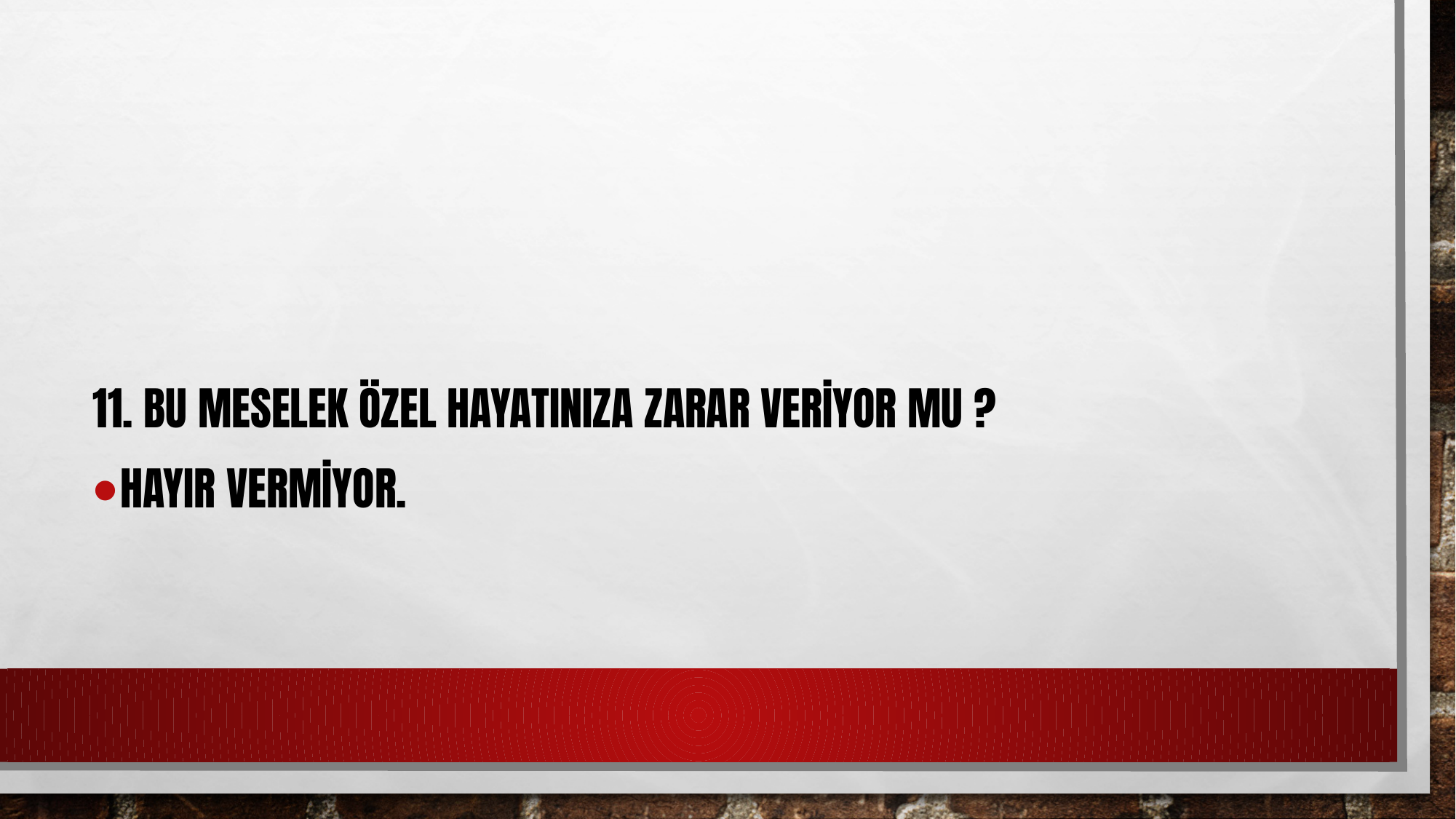

11. BU MESELEK ÖZEL HAYATINIZA ZARAR VERİYOR MU ?
HAYIR VERMİYOR.